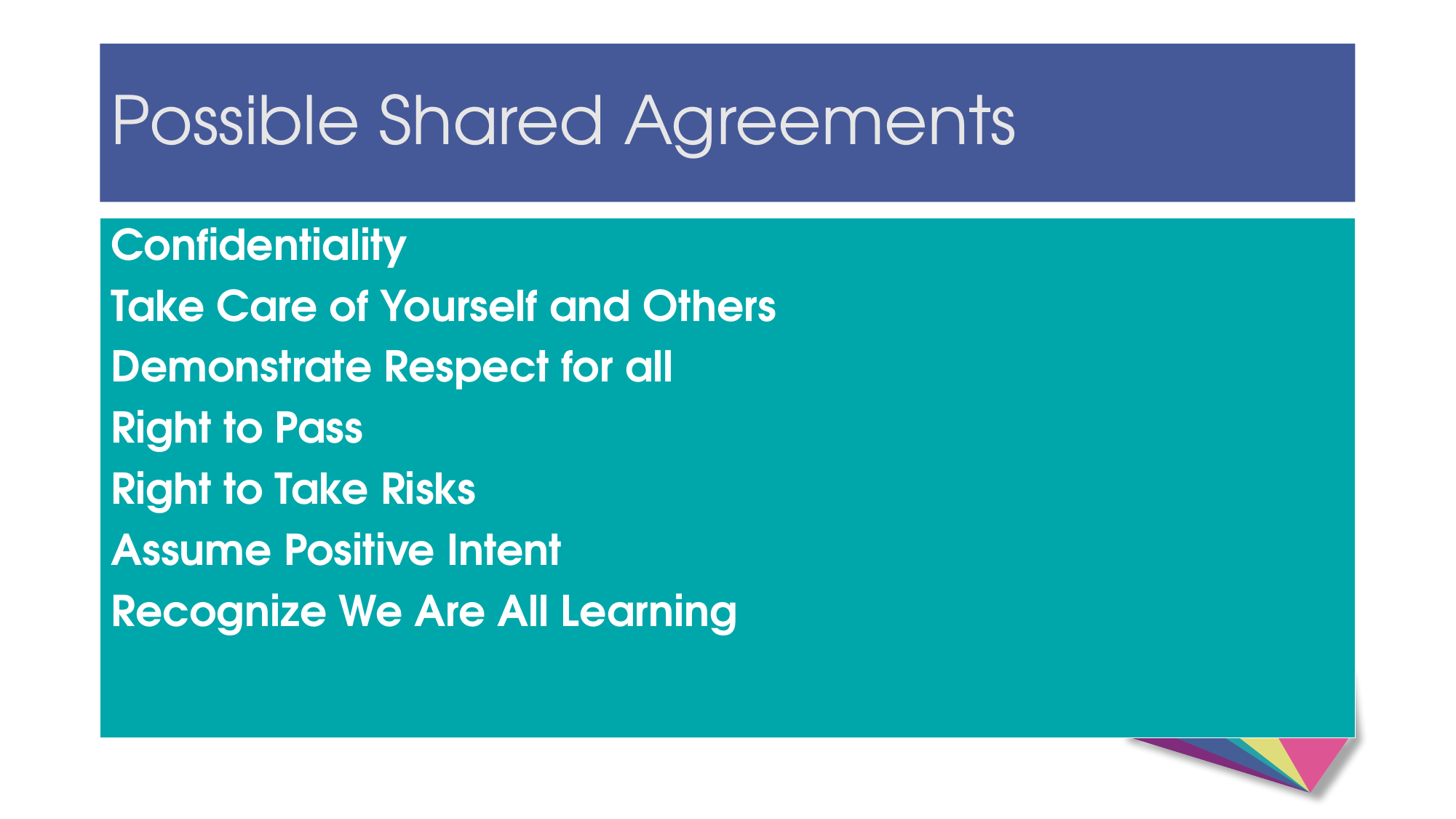

# Possible Shared Agreements
Confidentiality
Take Care of Yourself and Others
Demonstrate Respect for all
Right to Pass
Right to Take Risks
Assume Positive Intent
Recognize We Are All Learning